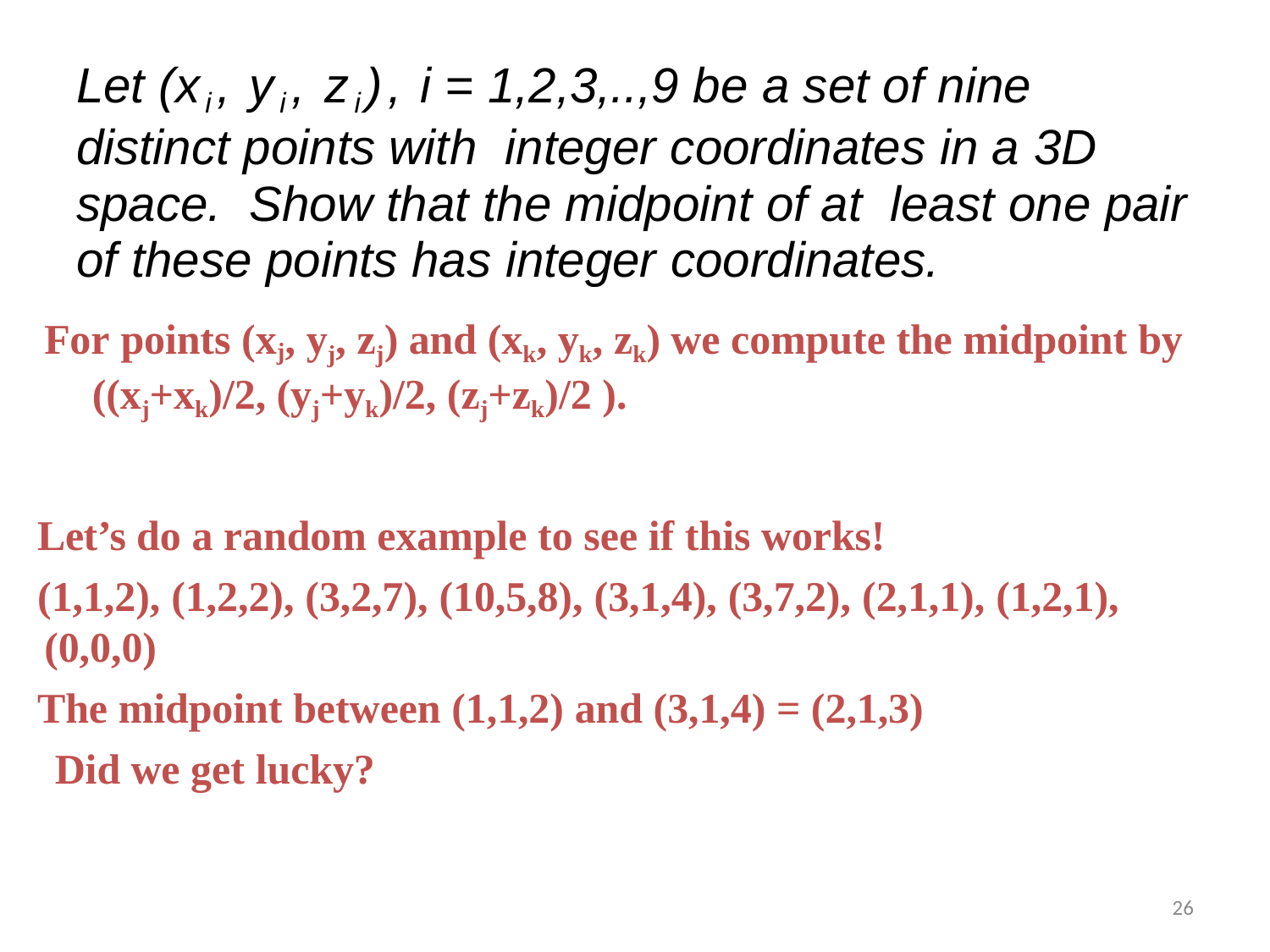

# Let (xi, yi, zi), i = 1,2,3,..,9 be a set of nine distinct points with  integer coordinates in a 3D space.  Show that the midpoint of at  least one pair of these points has integer coordinates.
For points (xj, yj, zj) and (xk, yk, zk) we compute the midpoint by  ((xj+xk)/2, (yj+yk)/2, (zj+zk)/2 ).

Let’s do a random example to see if this works!
(1,1,2), (1,2,2), (3,2,7), (10,5,8), (3,1,4), (3,7,2), (2,1,1), (1,2,1), (0,0,0)
The midpoint between (1,1,2) and (3,1,4) = (2,1,3)  Did we get lucky?
26